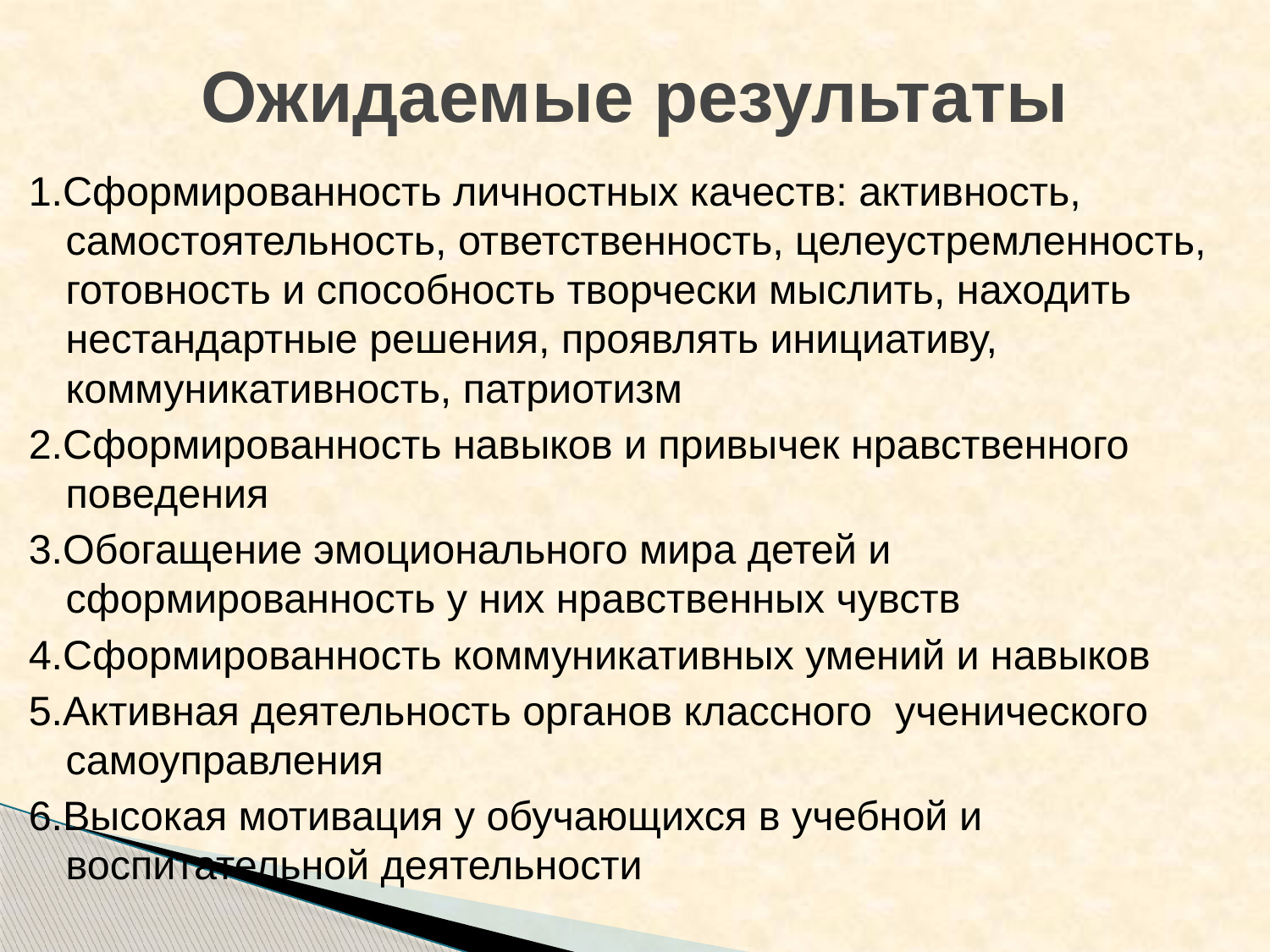

# Ожидаемые результаты
1.Сформированность личностных качеств: активность, самостоятельность, ответственность, целеустремленность, готовность и способность творчески мыслить, находить нестандартные решения, проявлять инициативу, коммуникативность, патриотизм
2.Сформированность навыков и привычек нравственного поведения
3.Обогащение эмоционального мира детей и сформированность у них нравственных чувств
4.Сформированность коммуникативных умений и навыков
5.Активная деятельность органов классного  ученического самоуправления
6.Высокая мотивация у обучающихся в учебной и воспитательной деятельности